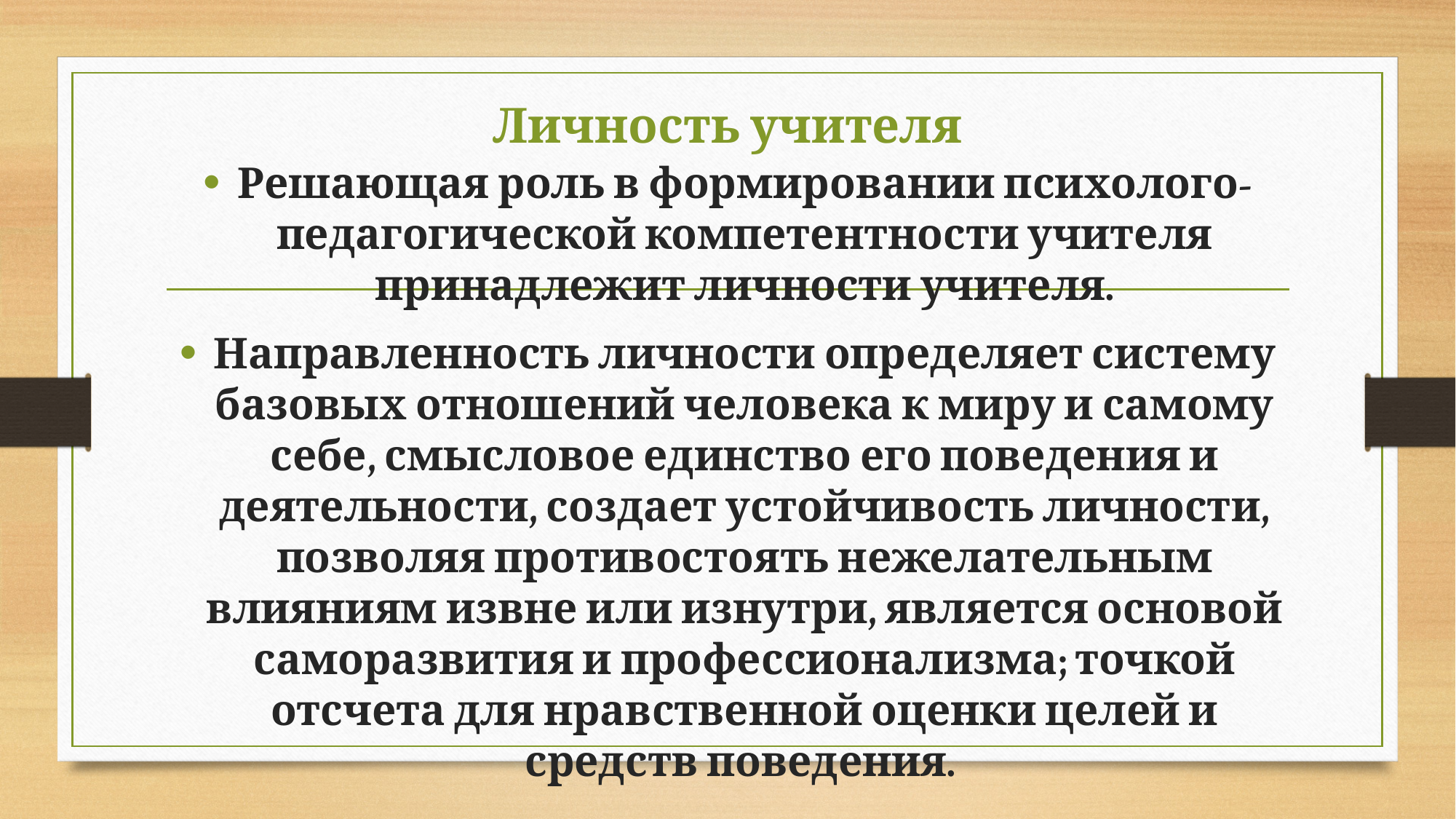

# Личность учителя
Решающая роль в формировании психолого-педагогической компетентности учителя принадлежит личности учителя.
Направленность личности определяет систему базовых отношений человека к миру и самому себе, смысловое единство его поведения и деятельности, создает устойчивость личности, позволяя противостоять нежелательным влияниям извне или изнутри, является основой саморазвития и профессионализма; точкой отсчета для нравственной оценки целей и средств поведения.